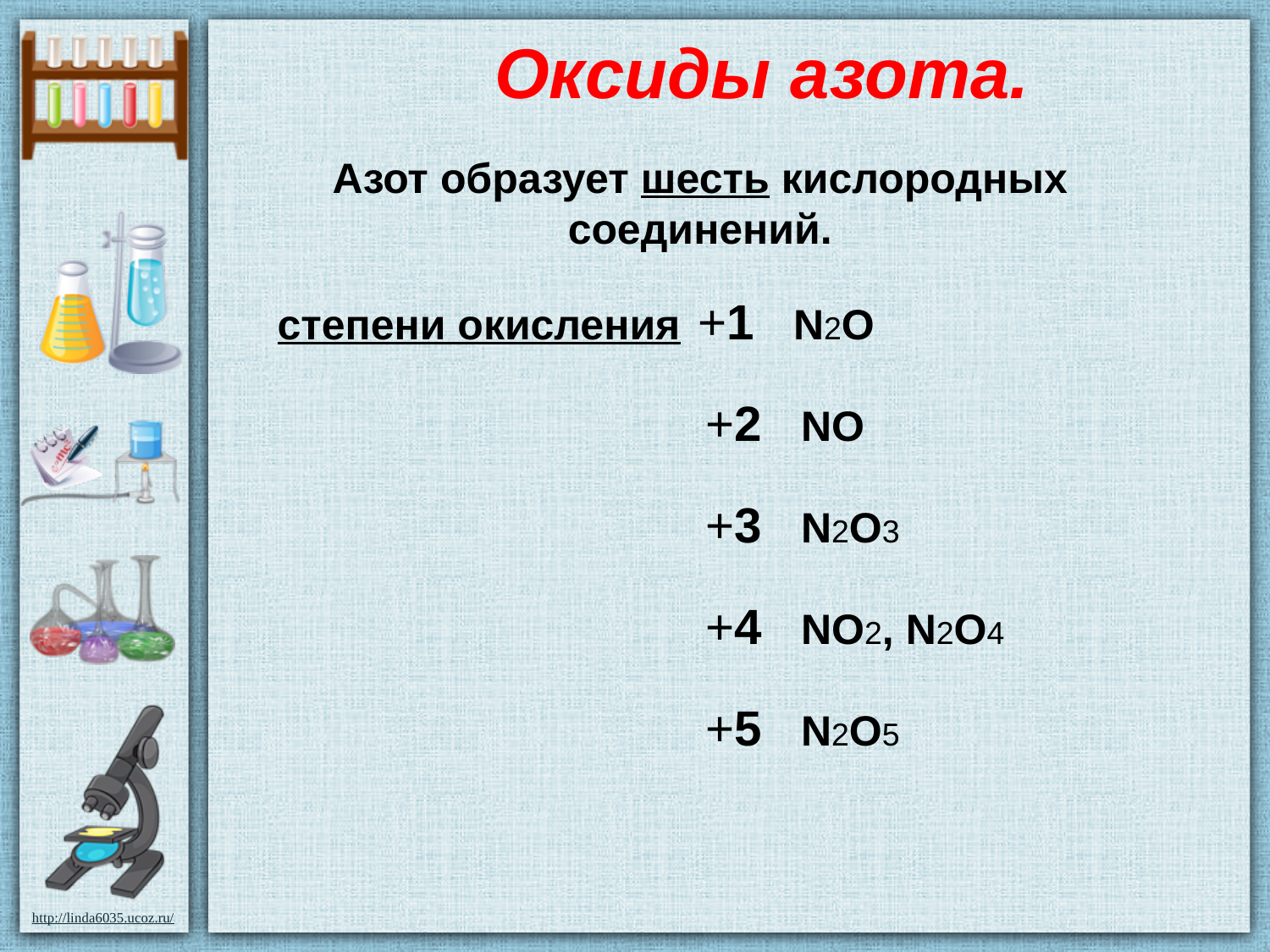

Оксиды азота.

Азот образует шесть кислородных соединений.

степени окисления  +1    N2O

                                            +2    NO

                                            +3    N2O3

                                            +4    NO2, N2O4

                                            +5    N2O5